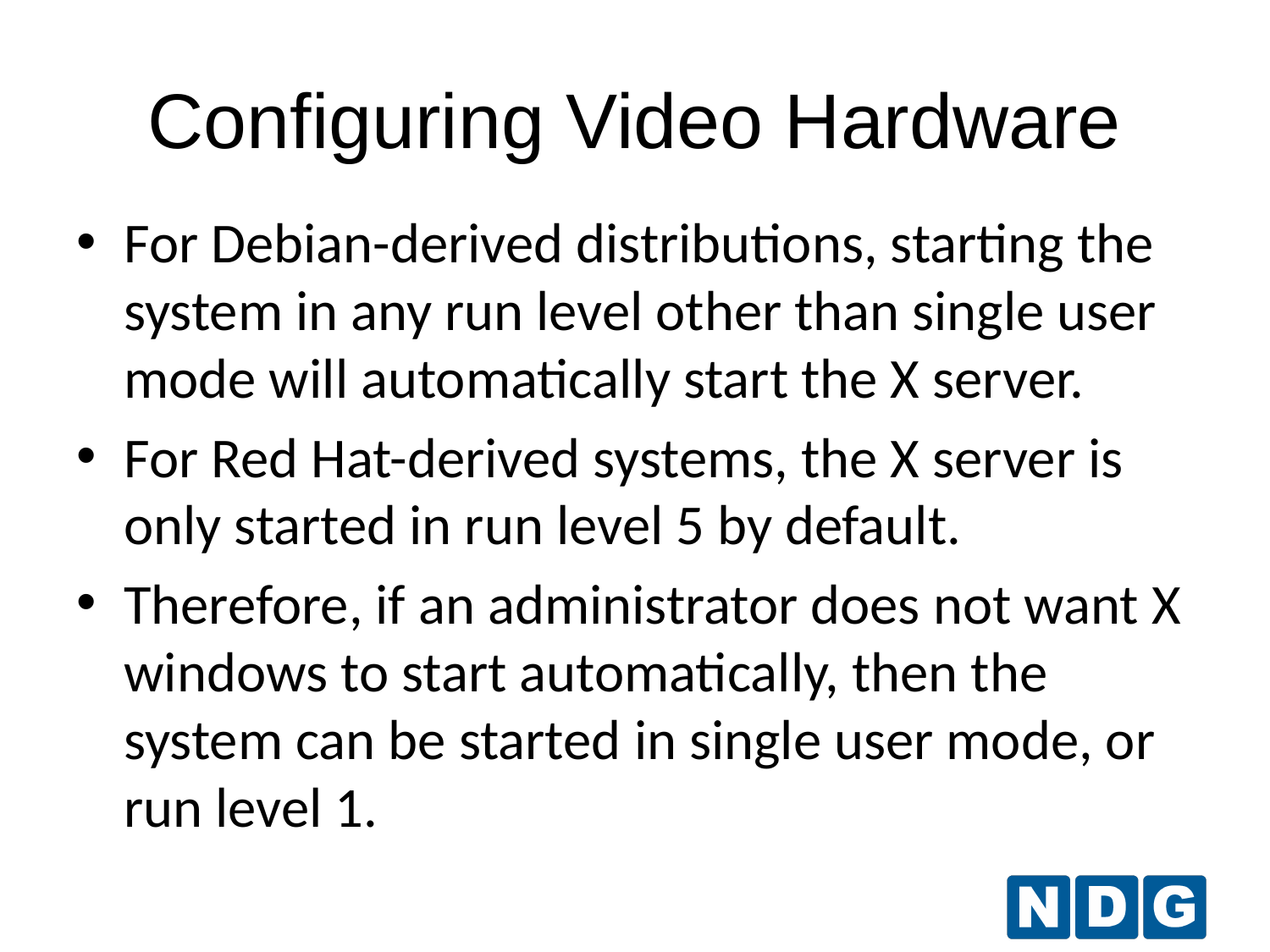

# Configuring Video Hardware
For Debian-derived distributions, starting the system in any run level other than single user mode will automatically start the X server.
For Red Hat-derived systems, the X server is only started in run level 5 by default.
Therefore, if an administrator does not want X windows to start automatically, then the system can be started in single user mode, or run level 1.